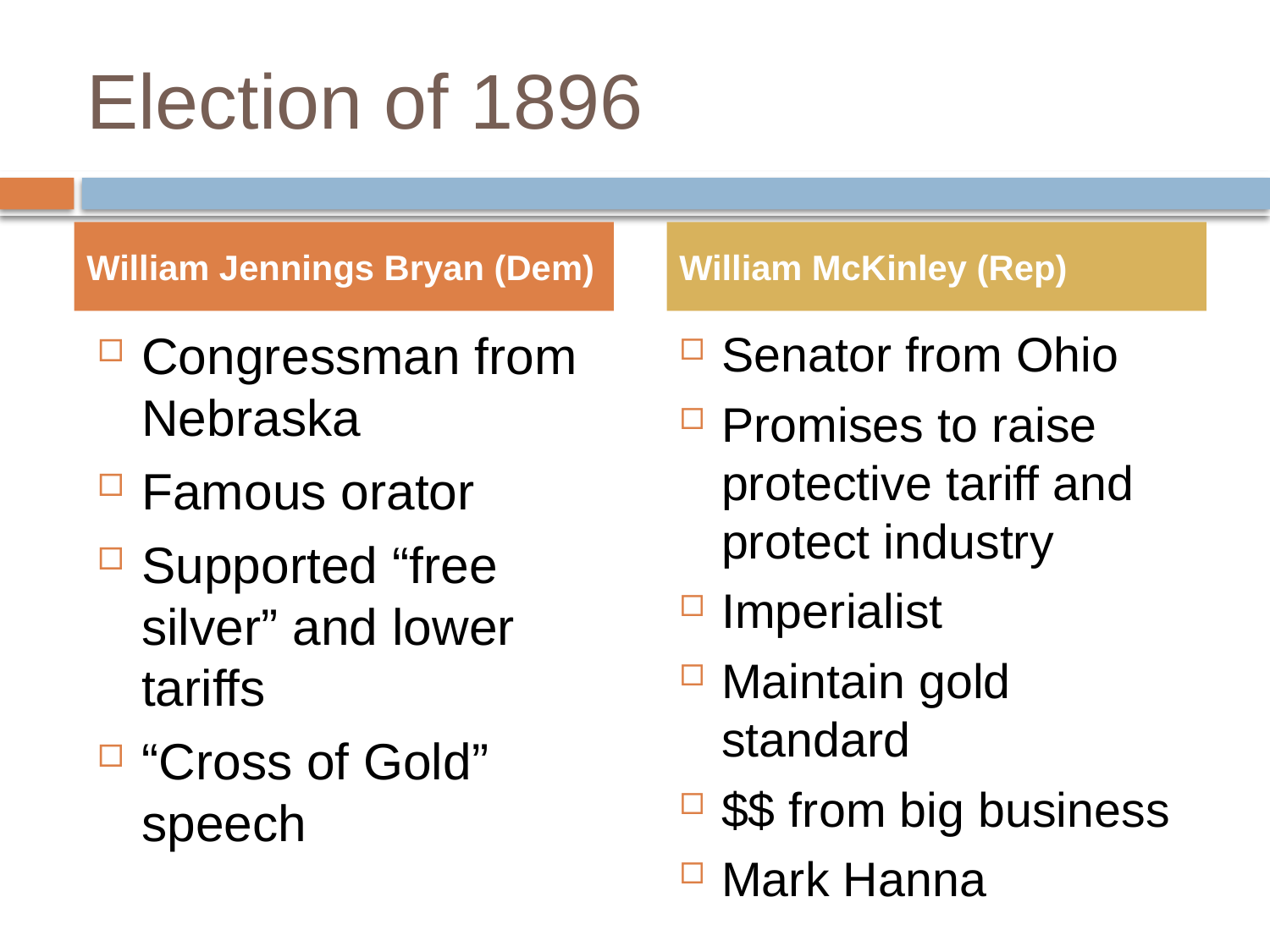

# Election of 1896
William Jennings Bryan (Dem)
William McKinley (Rep)
Congressman from Nebraska
Famous orator
Supported “free silver” and lower tariffs
“Cross of Gold” speech
Senator from Ohio
Promises to raise protective tariff and protect industry
Imperialist
Maintain gold standard
$$ from big business
Mark Hanna